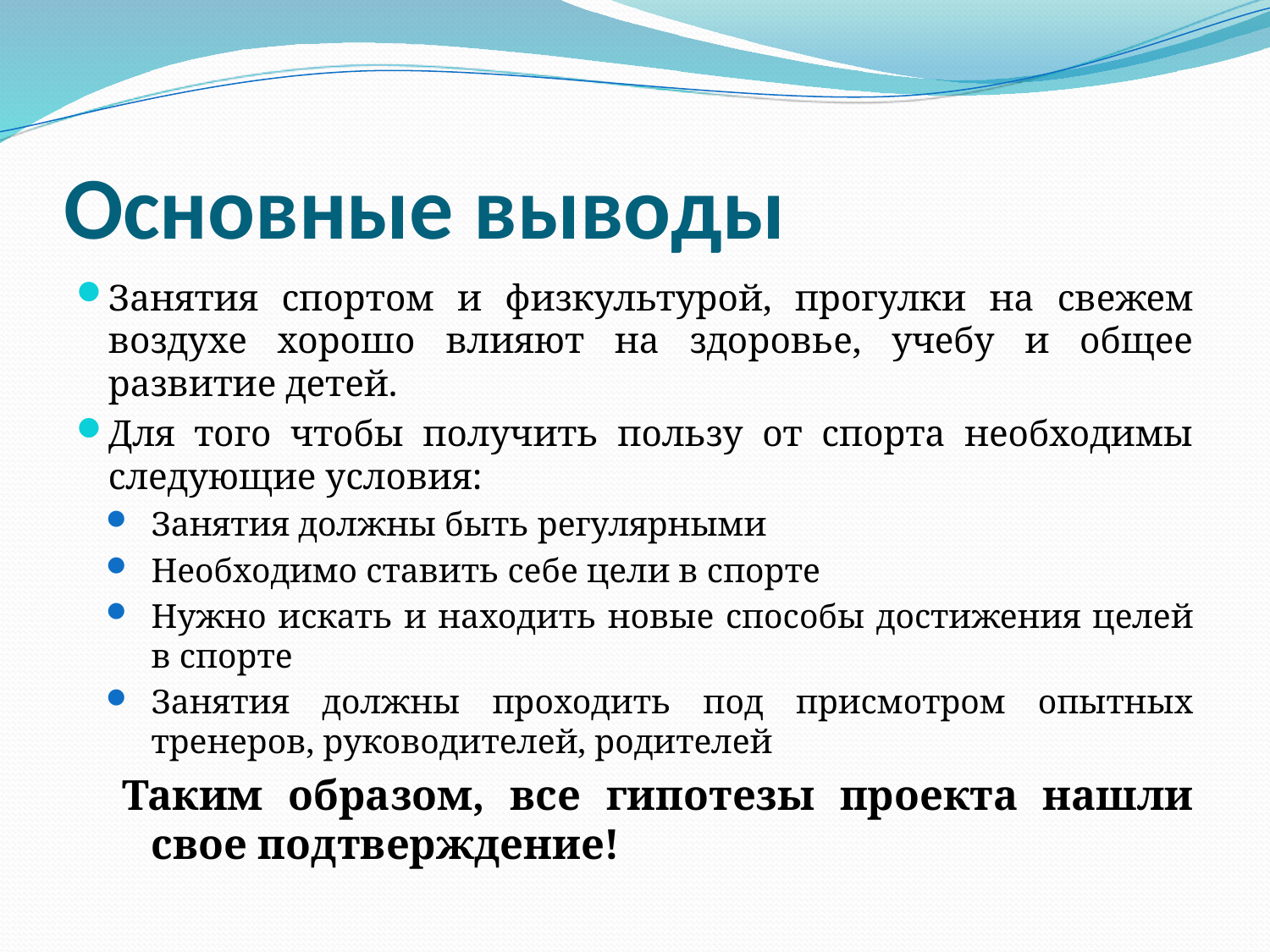

# Основные выводы
Занятия спортом и физкультурой, прогулки на свежем воздухе хорошо влияют на здоровье, учебу и общее развитие детей.
Для того чтобы получить пользу от спорта необходимы следующие условия:
Занятия должны быть регулярными
Необходимо ставить себе цели в спорте
Нужно искать и находить новые способы достижения целей в спорте
Занятия должны проходить под присмотром опытных тренеров, руководителей, родителей
Таким образом, все гипотезы проекта нашли свое подтверждение!